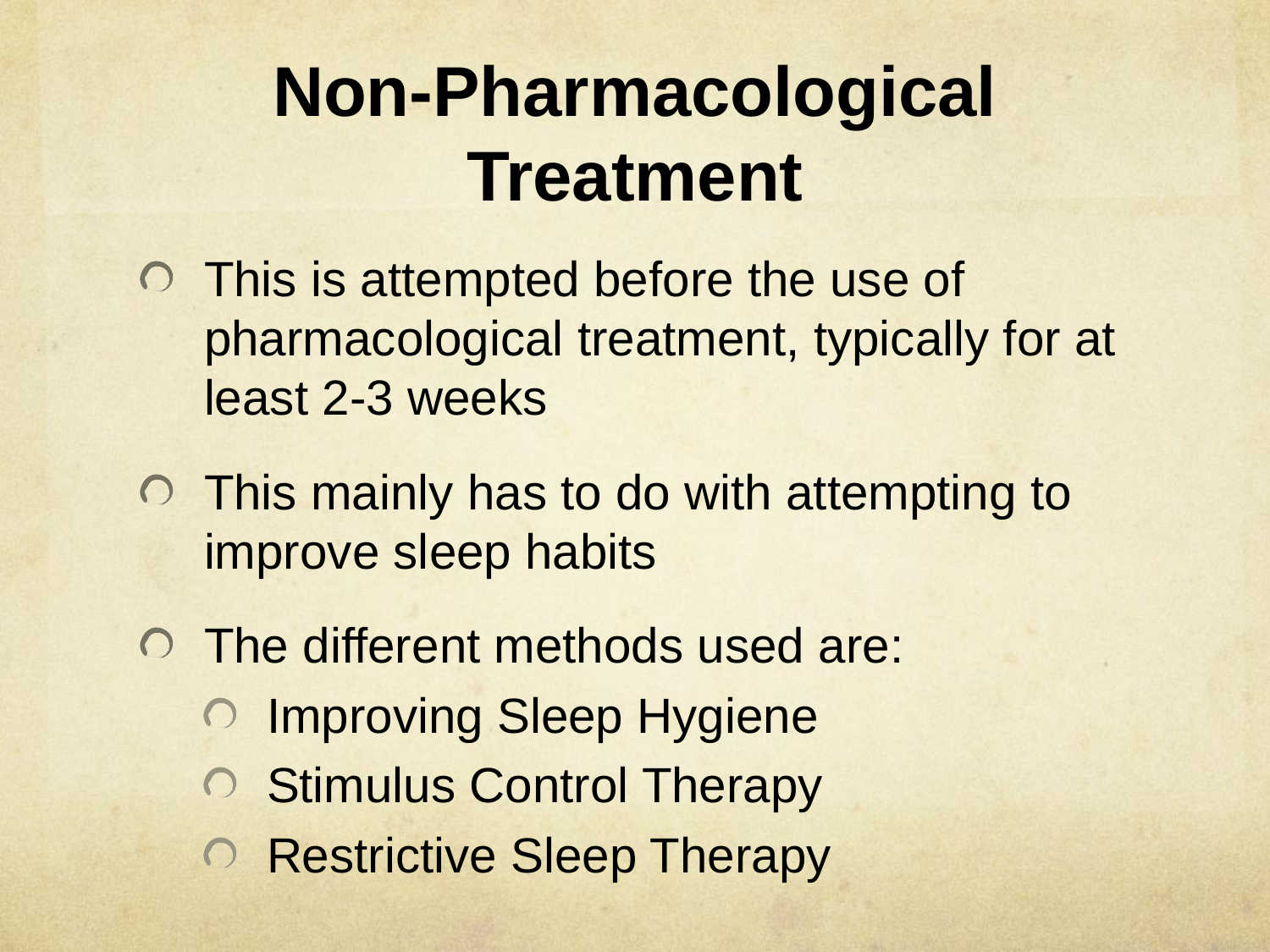

# Non-Pharmacological Treatment
This is attempted before the use of pharmacological treatment, typically for at least 2-3 weeks
This mainly has to do with attempting to improve sleep habits
The different methods used are:
Improving Sleep Hygiene
Stimulus Control Therapy
Restrictive Sleep Therapy